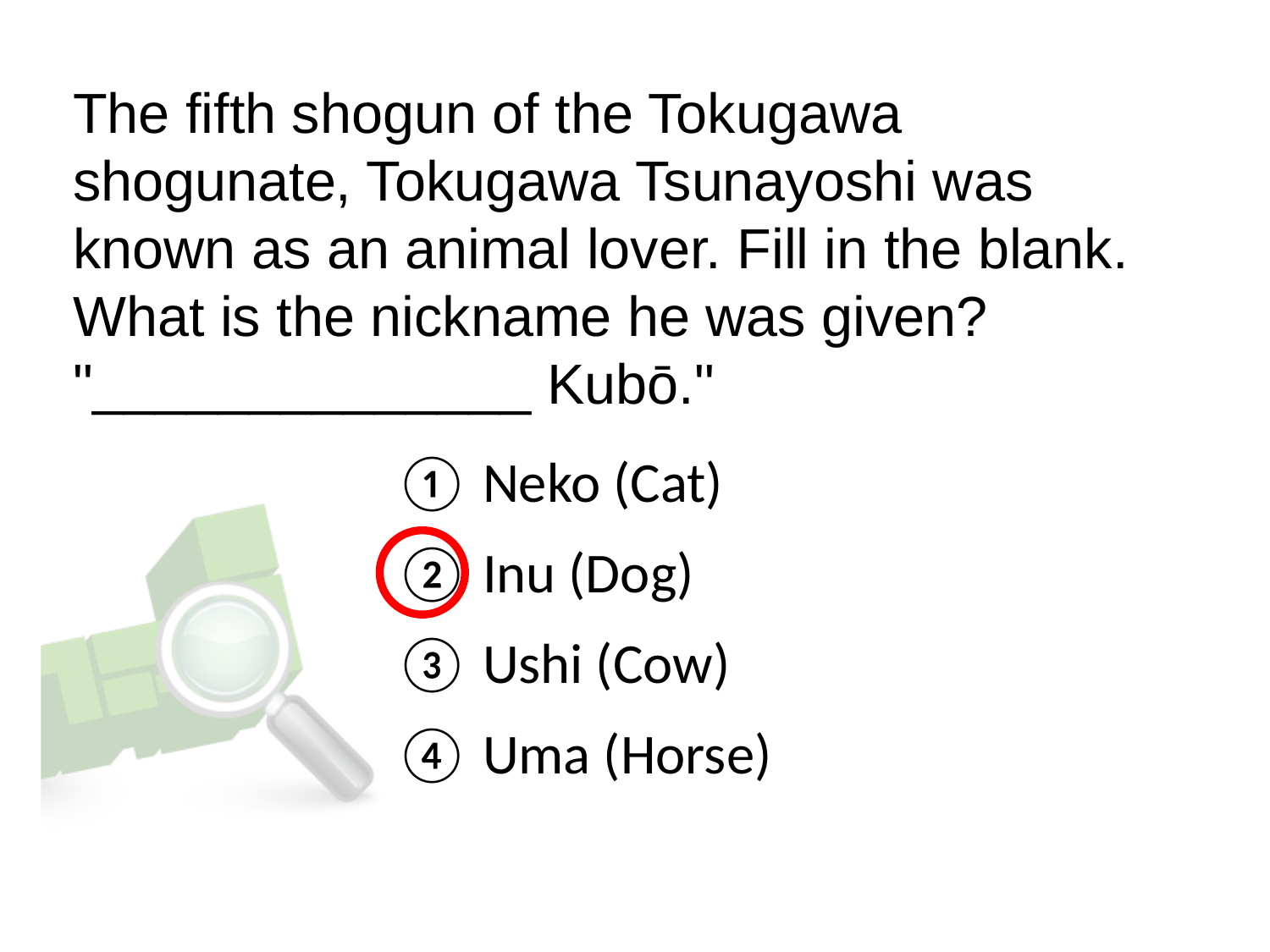

# The fifth shogun of the Tokugawa shogunate, Tokugawa Tsunayoshi was known as an animal lover. Fill in the blank. What is the nickname he was given? "______________ Kubō."
① Neko (Cat)
② Inu (Dog)
③ Ushi (Cow)
④ Uma (Horse)